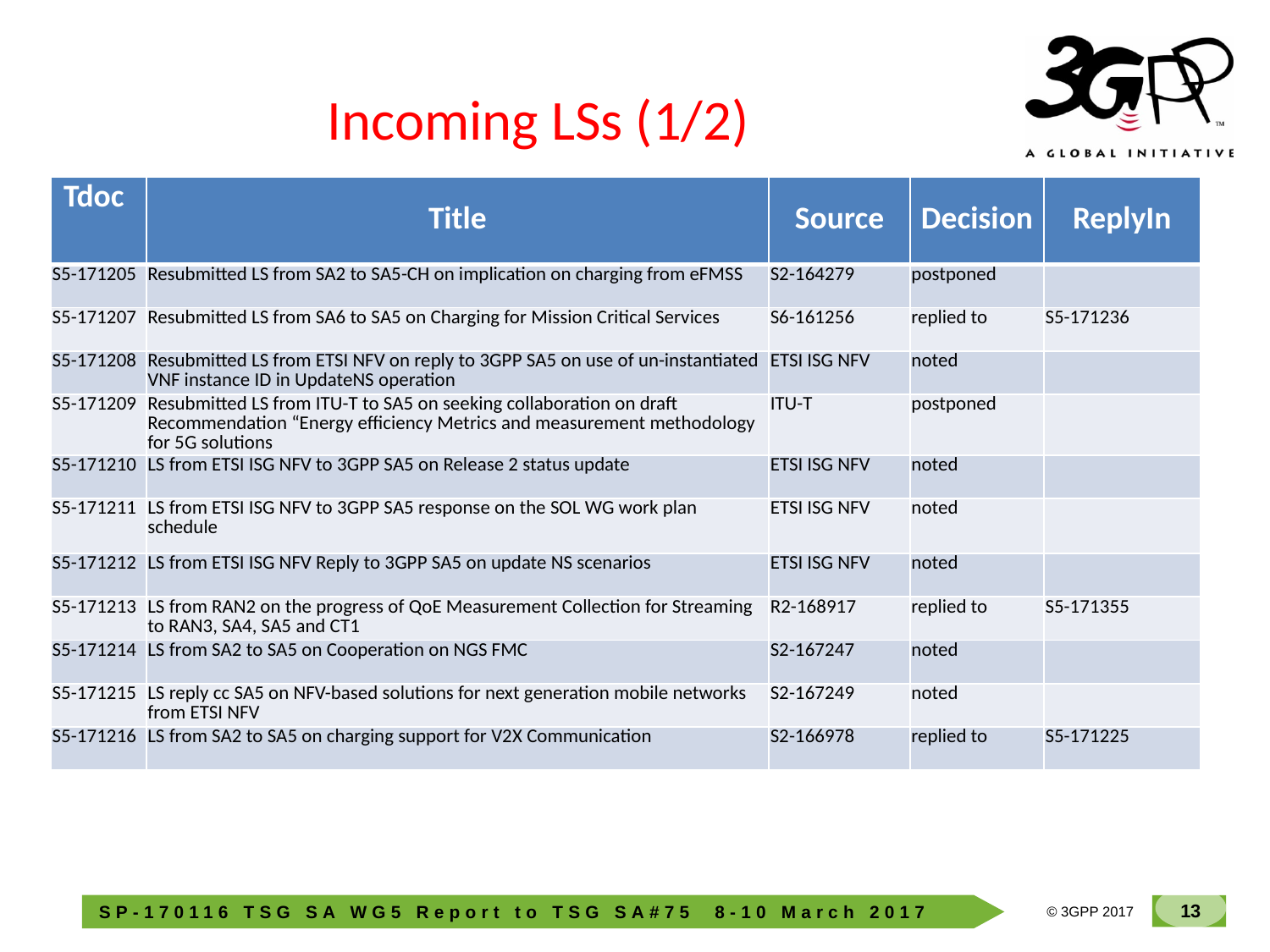

# Incoming LSs (1/2)
| Tdoc | Title | Source | Decision | ReplyIn |
| --- | --- | --- | --- | --- |
| S5-171205 | Resubmitted LS from SA2 to SA5-CH on implication on charging from eFMSS | S2-164279 | postponed |  |
| S5-171207 | Resubmitted LS from SA6 to SA5 on Charging for Mission Critical Services | S6-161256 | replied to | S5-171236 |
| S5-171208 | Resubmitted LS from ETSI NFV on reply to 3GPP SA5 on use of un-instantiated VNF instance ID in UpdateNS operation | ETSI ISG NFV | noted |  |
| S5-171209 | Resubmitted LS from ITU-T to SA5 on seeking collaboration on draft Recommendation “Energy efficiency Metrics and measurement methodology for 5G solutions | ITU-T | postponed |  |
| S5-171210 | LS from ETSI ISG NFV to 3GPP SA5 on Release 2 status update | ETSI ISG NFV | noted |  |
| S5-171211 | LS from ETSI ISG NFV to 3GPP SA5 response on the SOL WG work plan schedule | ETSI ISG NFV | noted |  |
| S5-171212 | LS from ETSI ISG NFV Reply to 3GPP SA5 on update NS scenarios | ETSI ISG NFV | noted |  |
| S5-171213 | LS from RAN2 on the progress of QoE Measurement Collection for Streaming to RAN3, SA4, SA5 and CT1 | R2-168917 | replied to | S5-171355 |
| S5-171214 | LS from SA2 to SA5 on Cooperation on NGS FMC | S2-167247 | noted |  |
| S5-171215 | LS reply cc SA5 on NFV-based solutions for next generation mobile networks from ETSI NFV | S2-167249 | noted |  |
| S5-171216 | LS from SA2 to SA5 on charging support for V2X Communication | S2-166978 | replied to | S5-171225 |